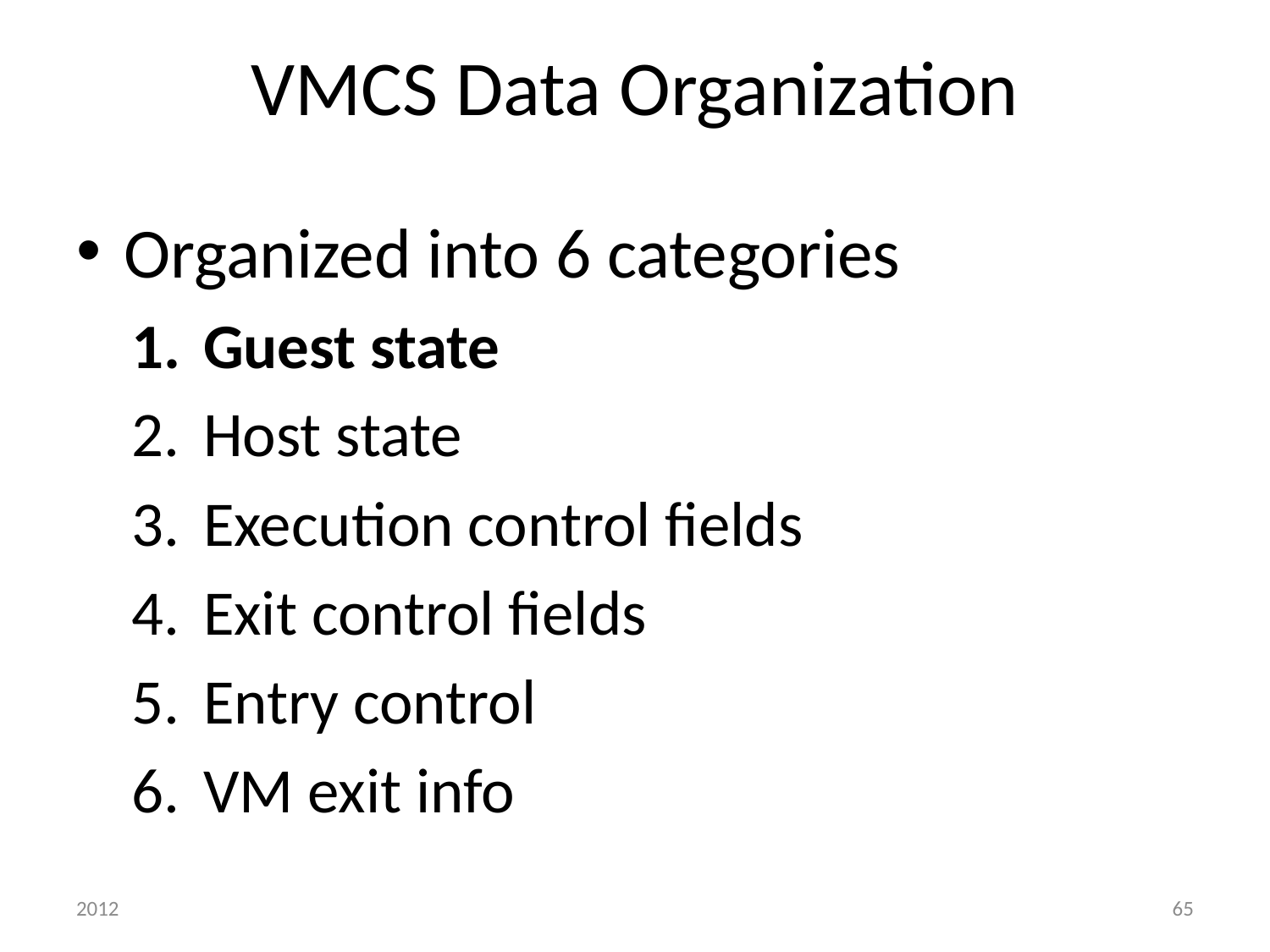

# VMCS Data Organization
Organized into 6 categories
Guest state
Host state
Execution control fields
Exit control fields
Entry control
VM exit info

2012

65